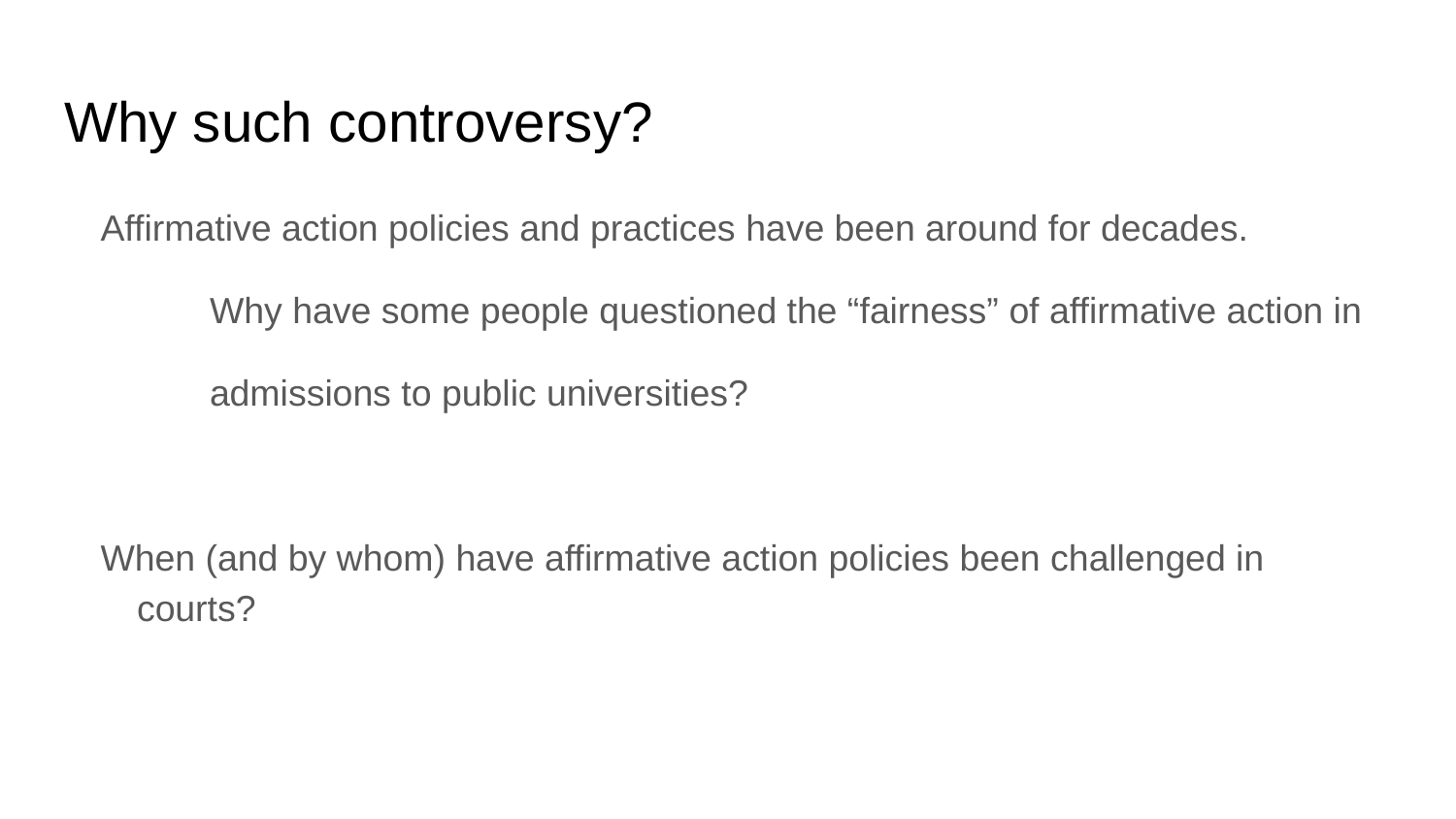

# Why such controversy?
Affirmative action policies and practices have been around for decades.
Why have some people questioned the “fairness” of affirmative action in
admissions to public universities?

When (and by whom) have affirmative action policies been challenged in courts?